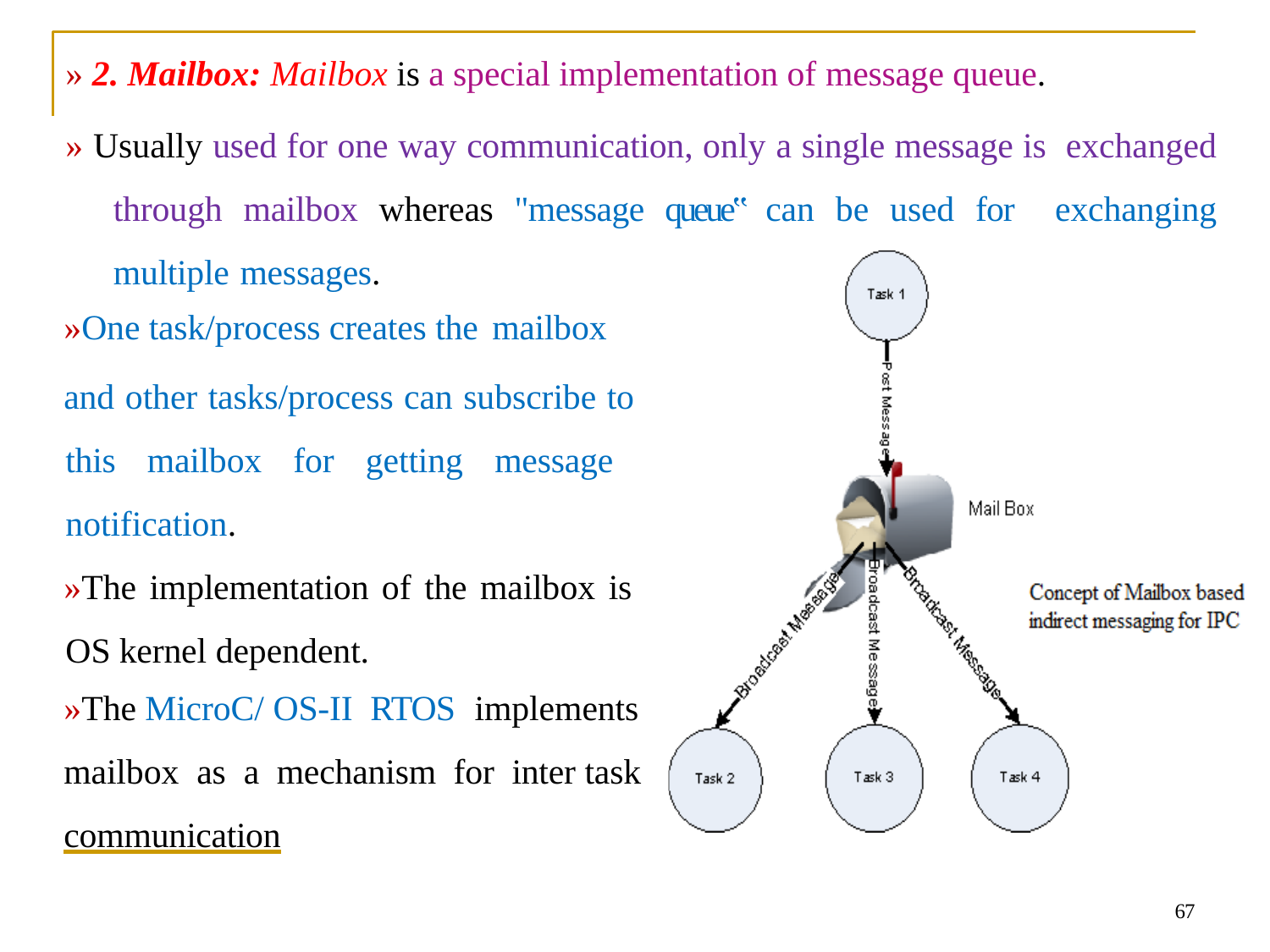

» 2. Mailbox: Mailbox is a special implementation of message queue.
» Usually used for one way communication, only a single message is  exchanged through mailbox whereas "message queue‟ can be used for  exchanging multiple messages.
»One task/process creates the mailbox
and other tasks/process can subscribe to  this mailbox for getting message  notification.
»The implementation of the mailbox is  OS kernel dependent.
»The MicroC/ OS-II  RTOS  implements
mailbox  as  a  mechanism  for  inter task
communication

67